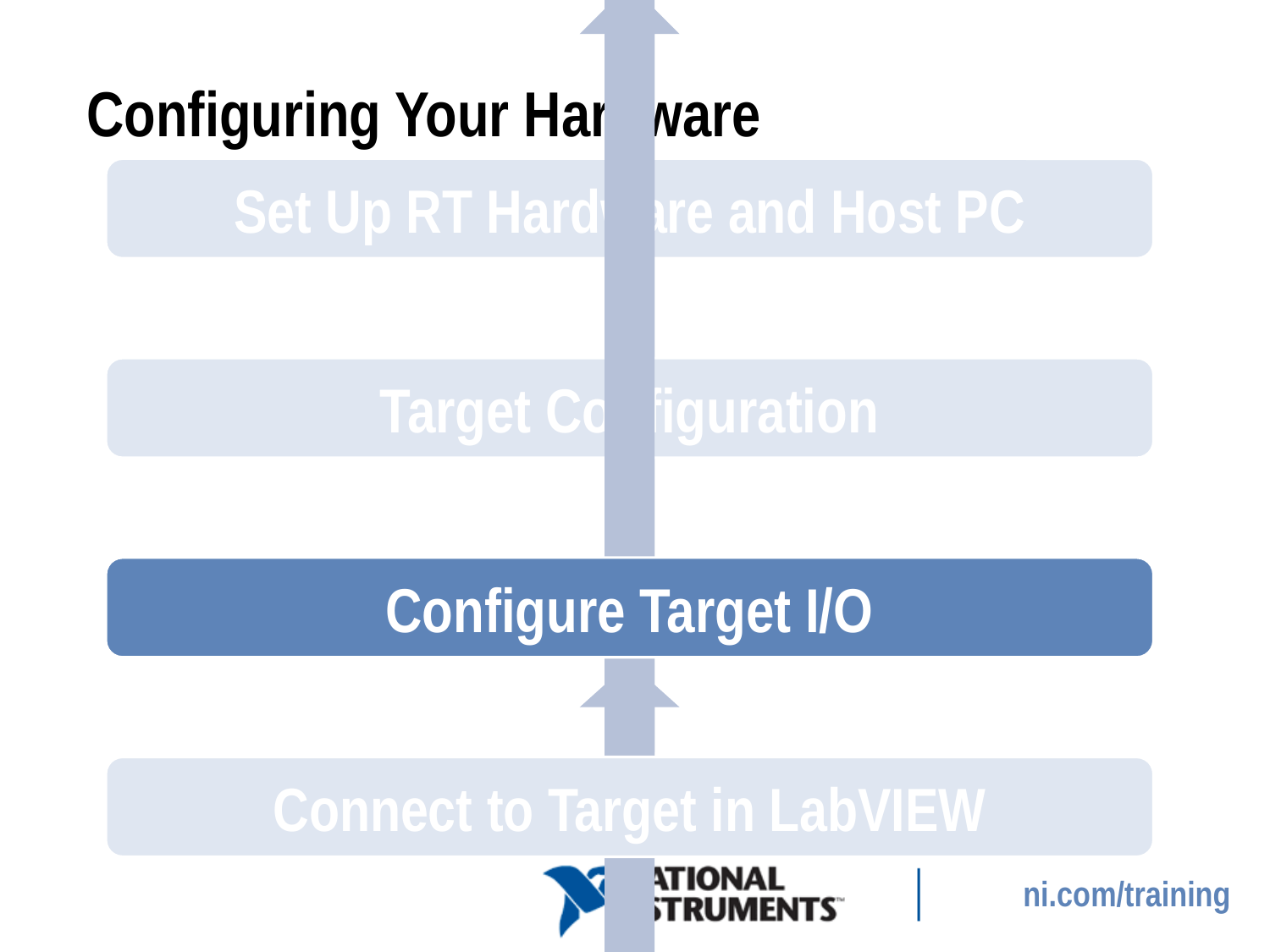

# Configuring Your Hardware
Set Up RT Hardware and Host PC
Configure Target I/O
Connect to Target in LabVIEW
Target Configuration